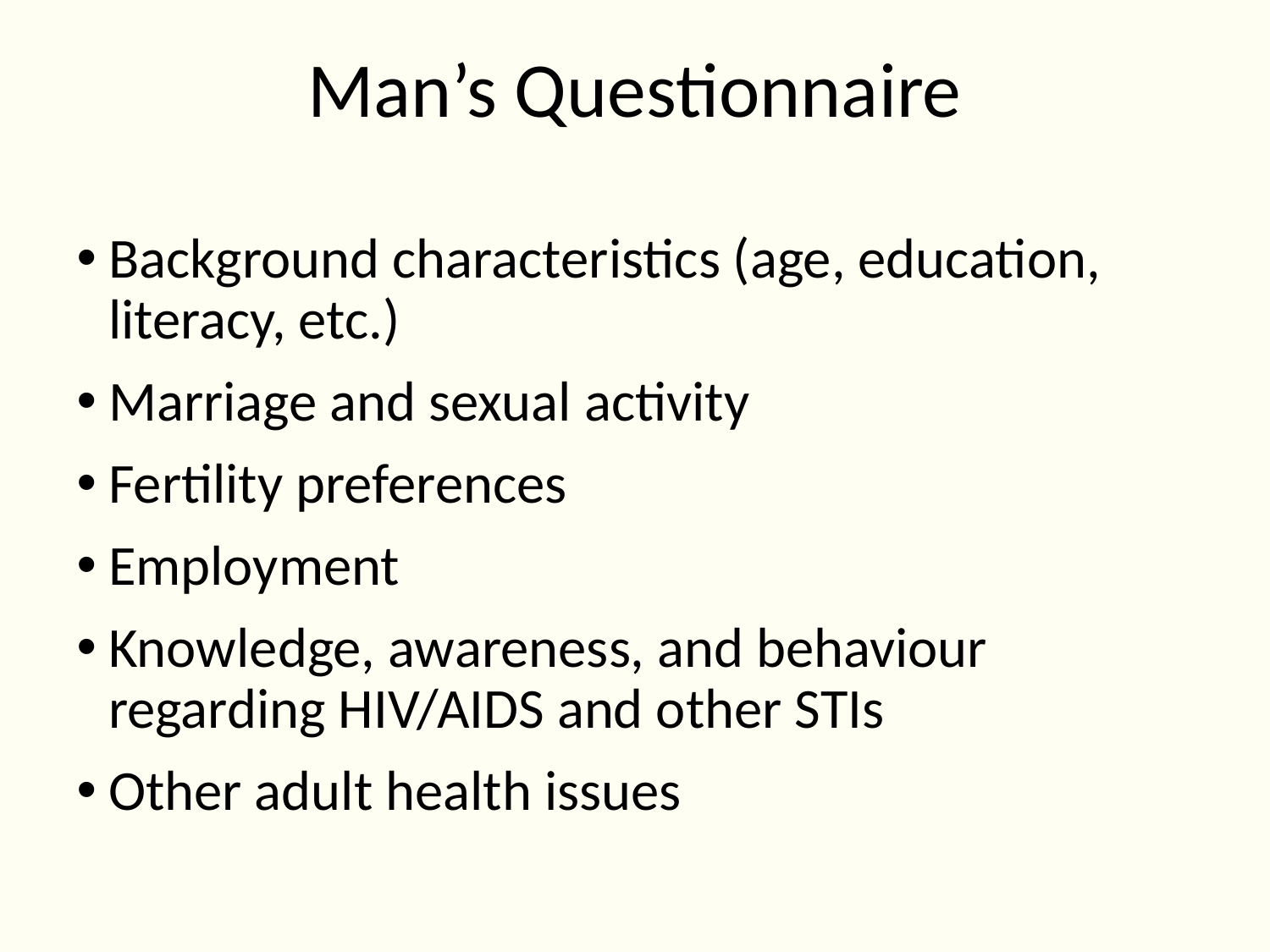

# Man’s Questionnaire
Background characteristics (age, education, literacy, etc.)
Marriage and sexual activity
Fertility preferences
Employment
Knowledge, awareness, and behaviour regarding HIV/AIDS and other STIs
Other adult health issues